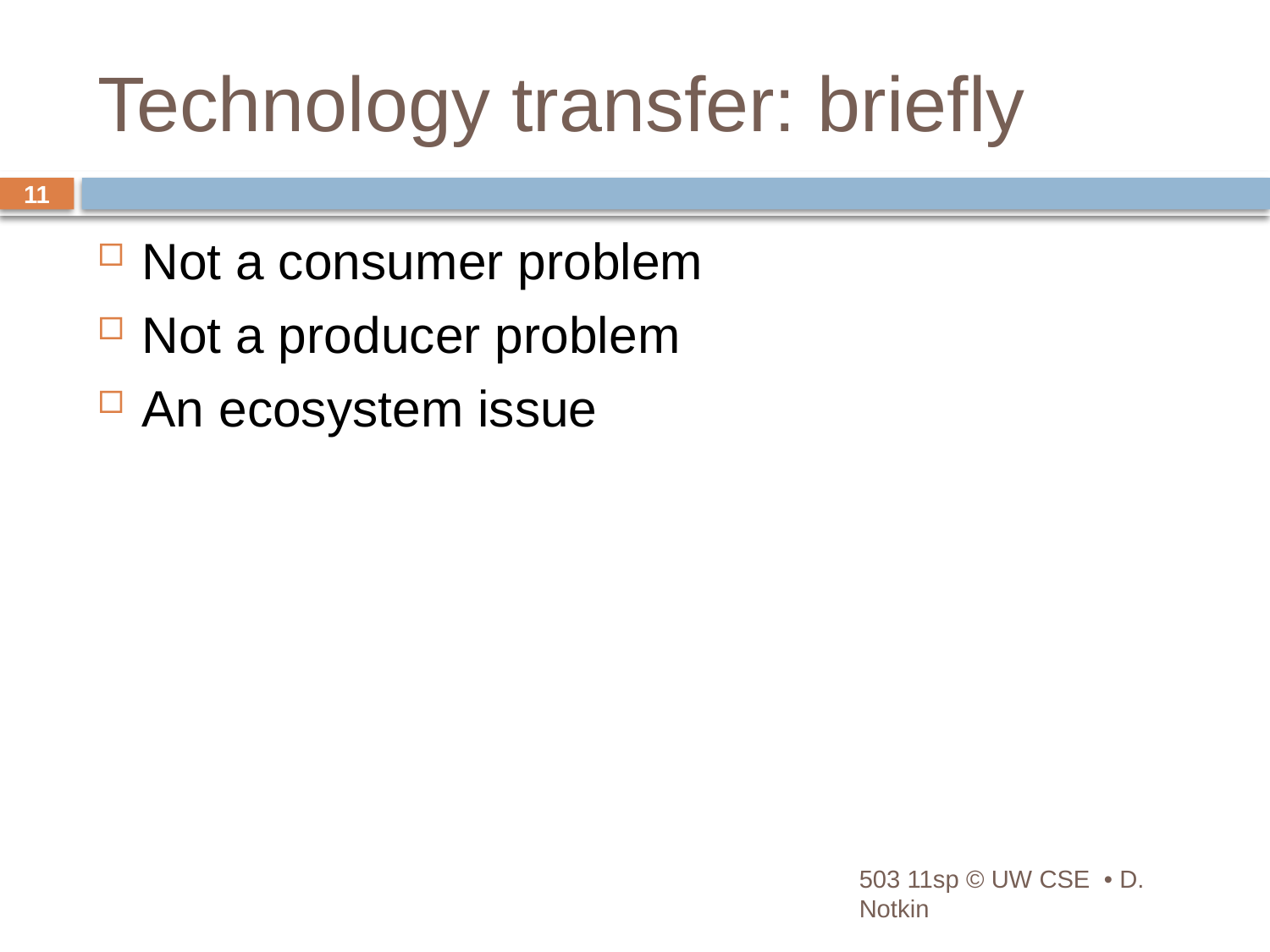

# Technology transfer: briefly
11
Not a consumer problem
Not a producer problem
An ecosystem issue
503 11sp © UW CSE  • D. Notkin